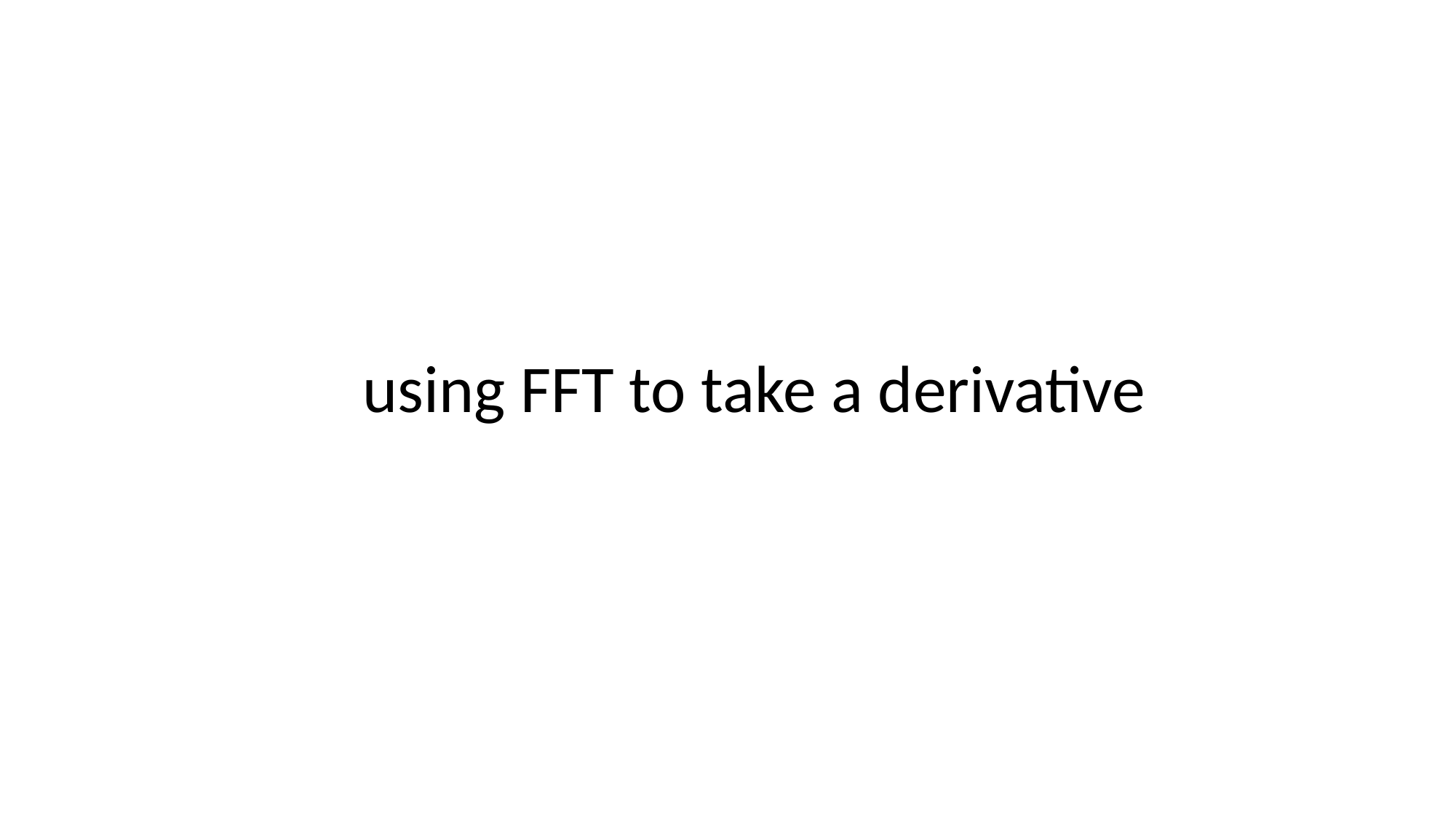

# using FFT to take a derivative